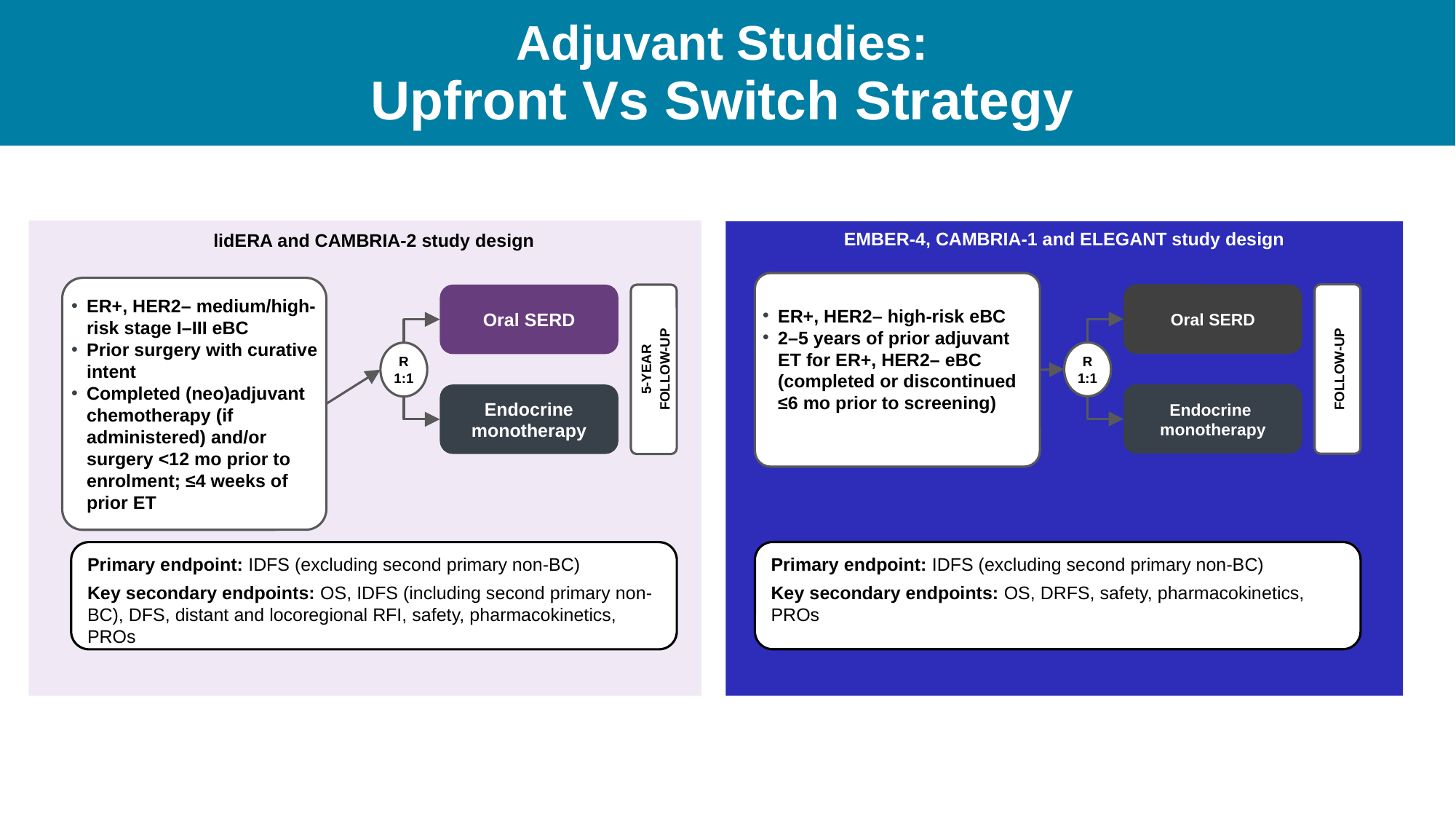

# Adjuvant Studies: Upfront Vs Switch Strategy

EMBER-4, CAMBRIA-1 and ELEGANT study design

lidERA and CAMBRIA-2 study design
ER+, HER2– high-risk eBC
2–5 years of prior adjuvant ET for ER+, HER2– eBC (completed or discontinued ≤6 mo prior to screening)

Oral SERD
Endocrine
monotherapy
FOLLOW-UP
R
1:1

Primary endpoint: IDFS (excluding second primary non-BC)
Key secondary endpoints: OS, DRFS, safety, pharmacokinetics, PROs

ER+, HER2– medium/high-risk stage I–III eBC
Prior surgery with curative intent
Completed (neo)adjuvant chemotherapy (if administered) and/or surgery <12 mo prior to enrolment; ≤4 weeks of prior ET
Oral SERD
Endocrine monotherapy
5-YEAR
FOLLOW-UP
R
1:1

Primary endpoint: IDFS (excluding second primary non-BC)
Key secondary endpoints: OS, IDFS (including second primary non-BC), DFS, distant and locoregional RFI, safety, pharmacokinetics, PROs